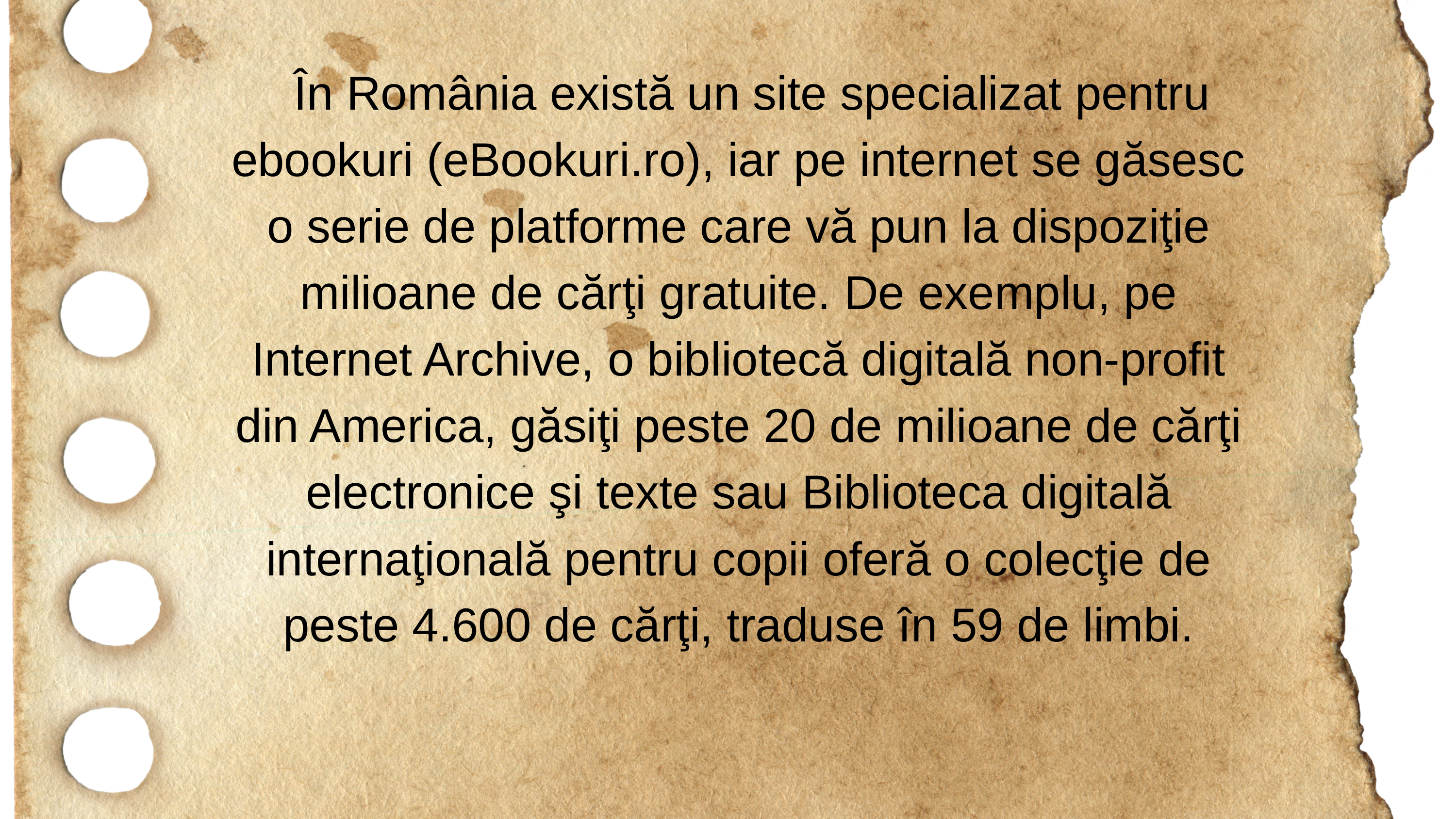

În România există un site specializat pentru ebookuri (eBookuri.ro), iar pe internet se găsesc o serie de platforme care vă pun la dispoziţie milioane de cărţi gratuite. De exemplu, pe Internet Archive, o bibliotecă digitală non-profit din America, găsiţi peste 20 de milioane de cărţi electronice şi texte sau Biblioteca digitală internaţională pentru copii oferă o colecţie de peste 4.600 de cărţi, traduse în 59 de limbi.